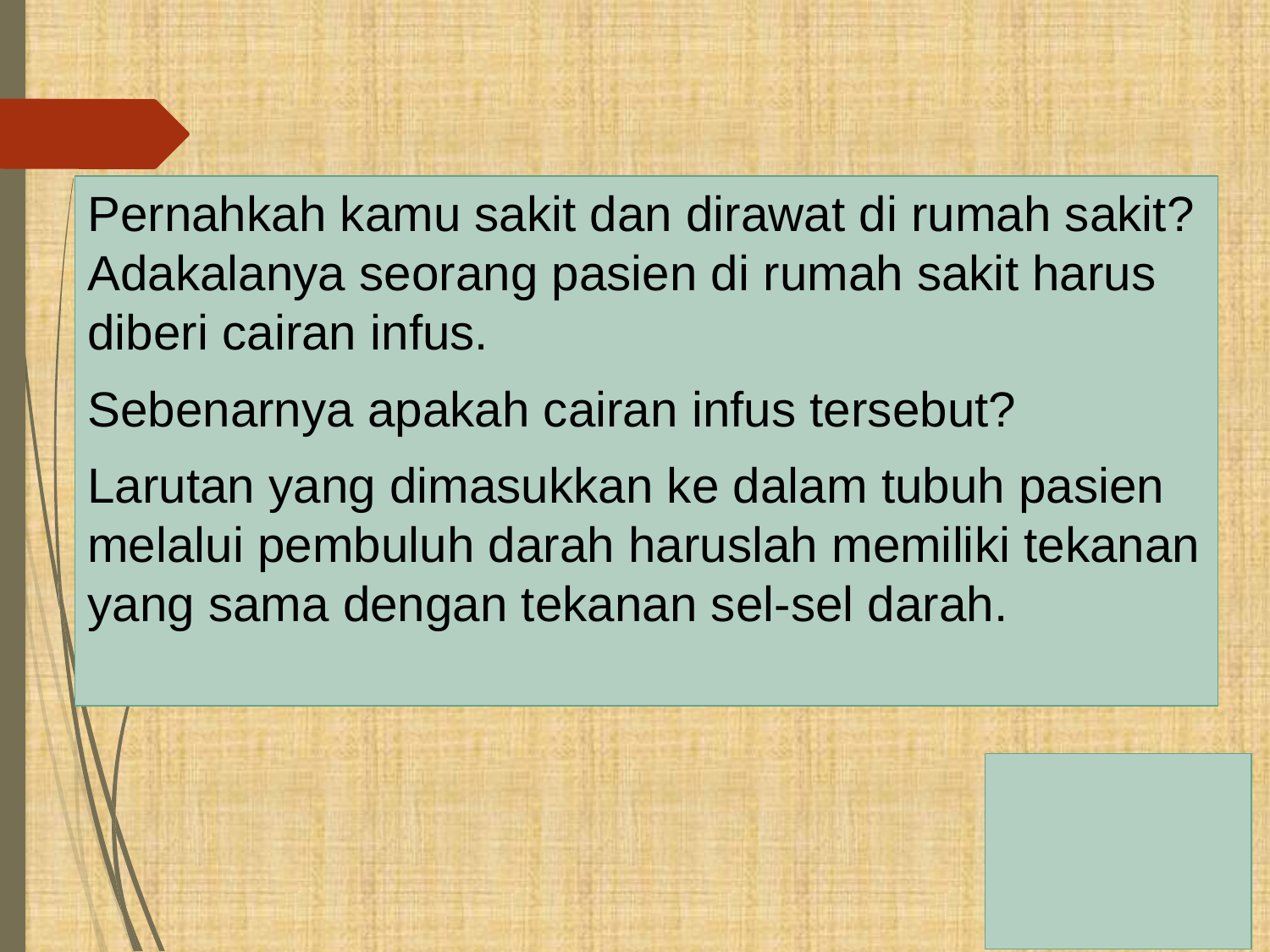

Pernahkah kamu sakit dan dirawat di rumah sakit? Adakalanya seorang pasien di rumah sakit harus diberi cairan infus.
Sebenarnya apakah cairan infus tersebut?
Larutan yang dimasukkan ke dalam tubuh pasien melalui pembuluh darah haruslah memiliki tekanan yang sama dengan tekanan sel-sel darah.